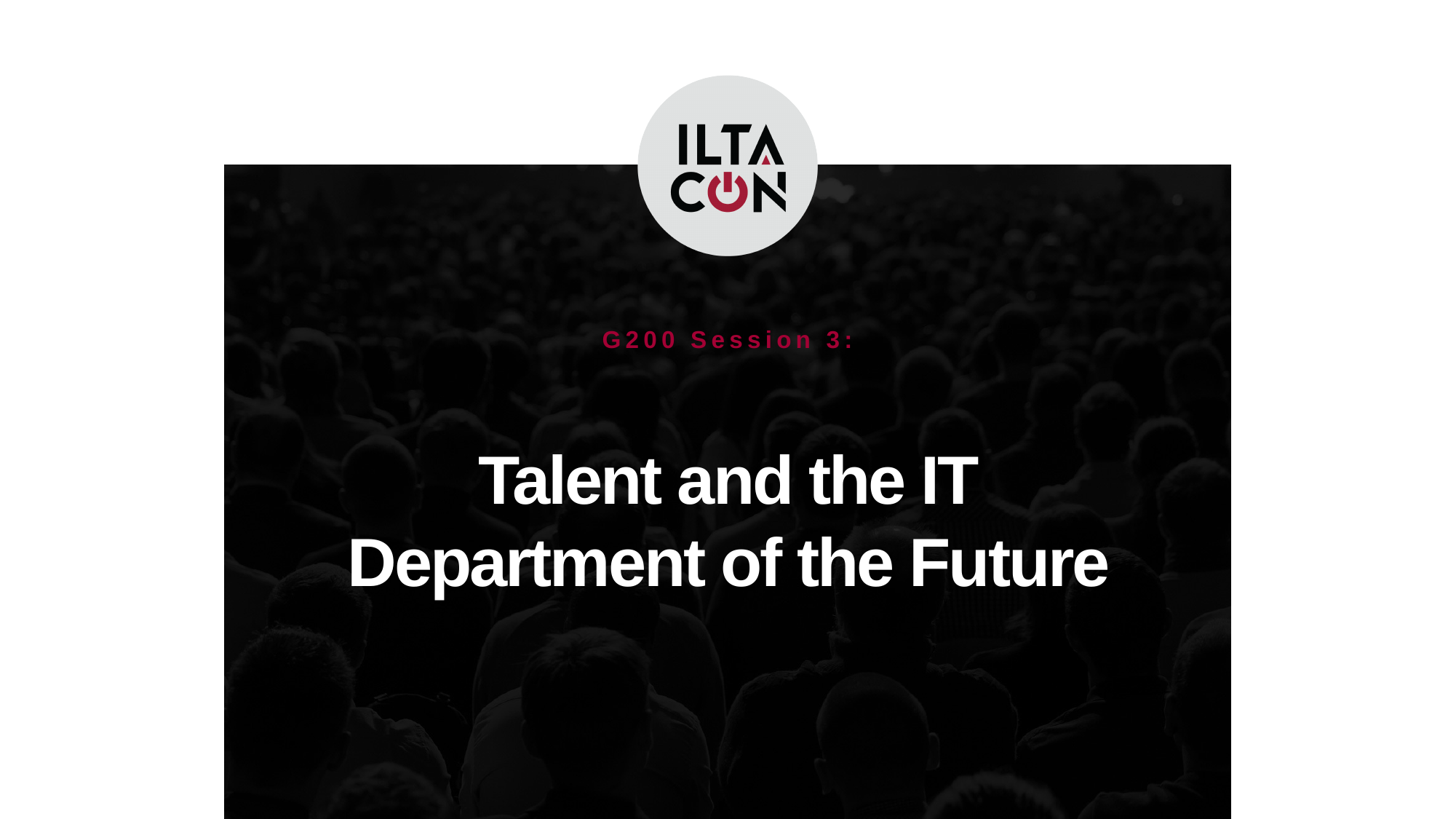

G200 Session 3:
# Talent and the IT Department of the Future